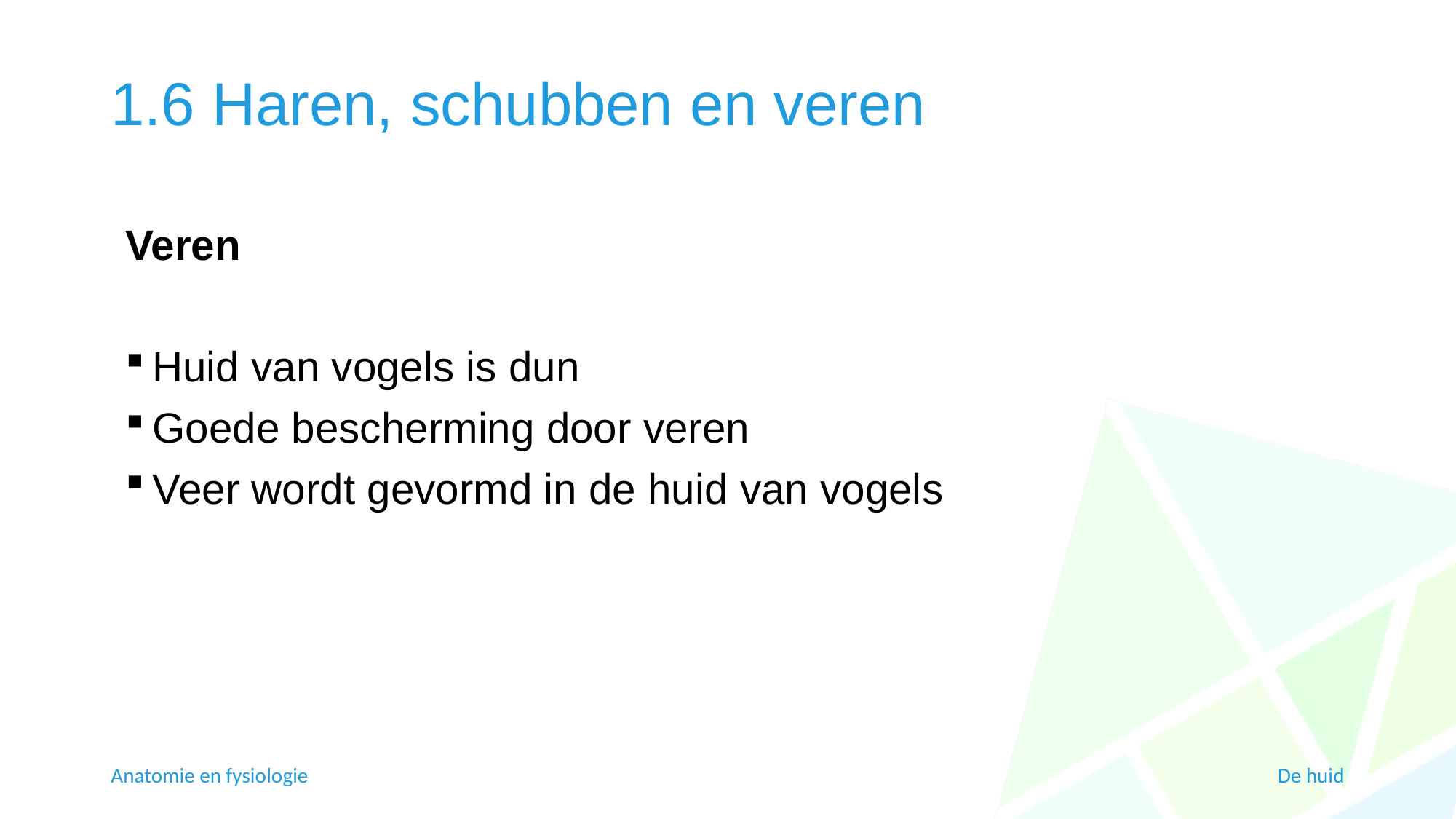

# 1.6 Haren, schubben en veren
Veren

Huid van vogels is dun
Goede bescherming door veren
Veer wordt gevormd in de huid van vogels

Anatomie en fysiologie
De huid